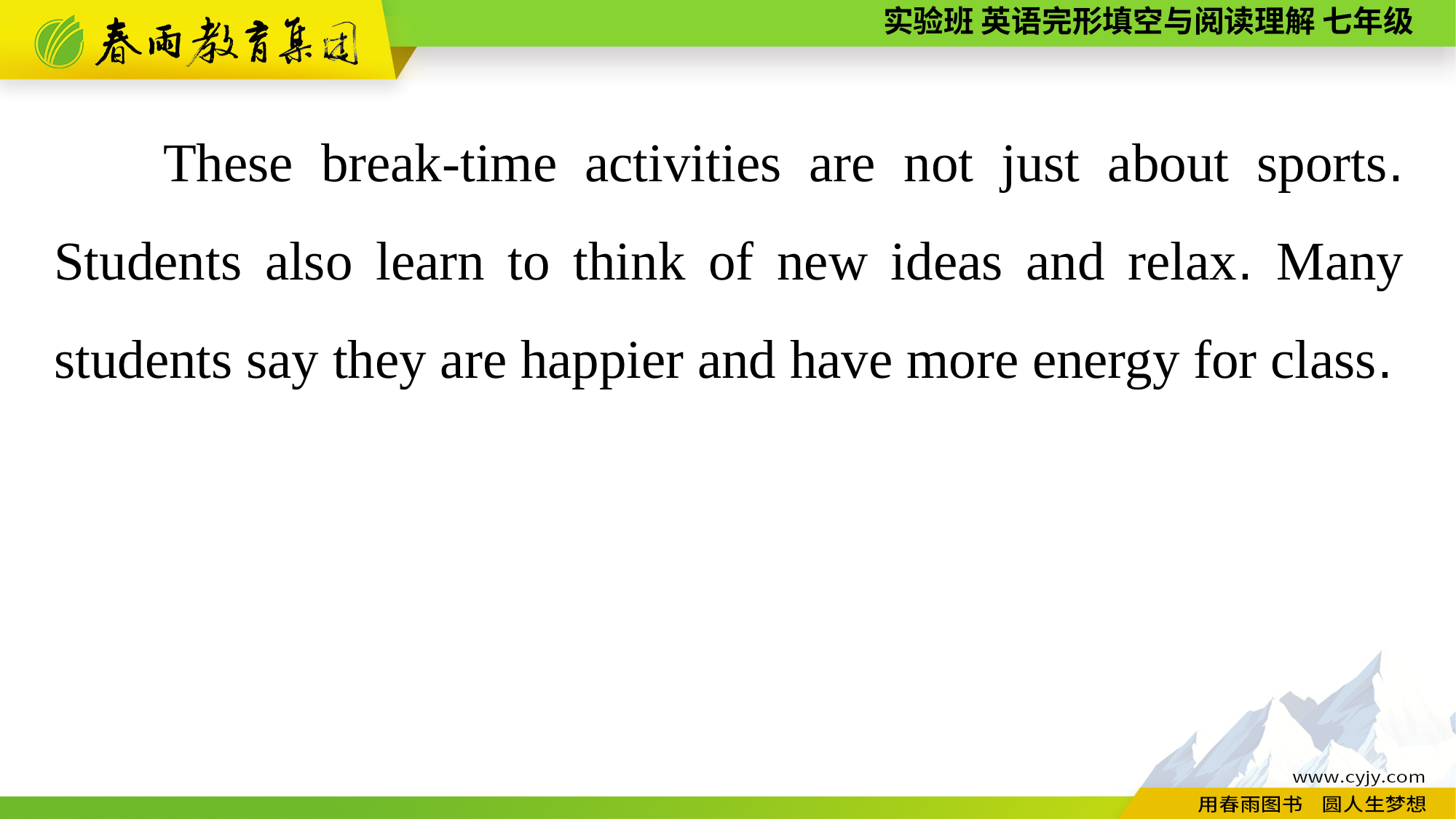

These break-time activities are not just about sports. Students also learn to think of new ideas and relax. Many students say they are happier and have more energy for class.